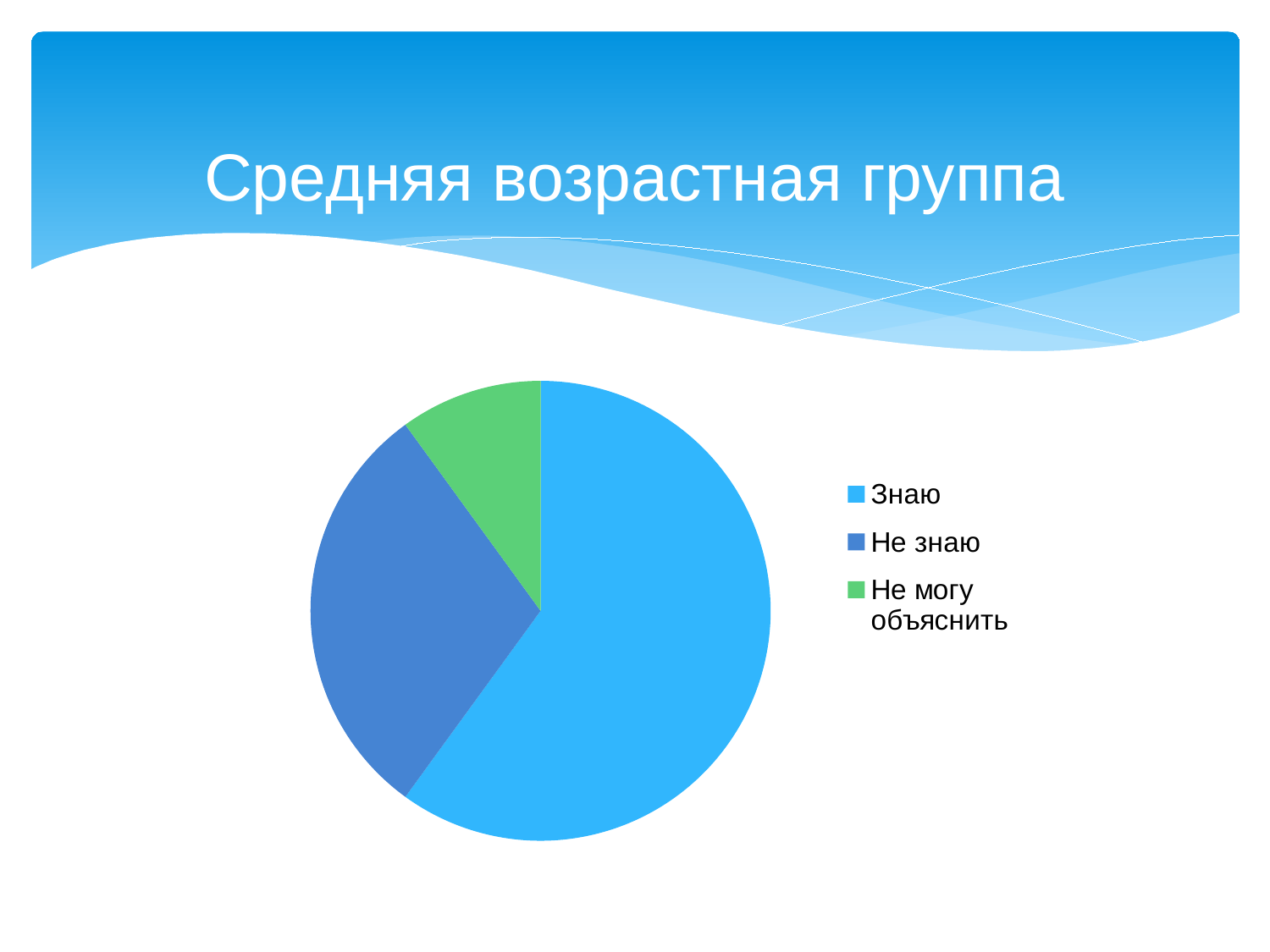

# Средняя возрастная группа

### Chart

| Category |  |
|---|---|
| Знаю | 0.6000000000000002 |
| Не знаю | 0.3000000000000001 |
| Не могу объяснить | 0.1 |